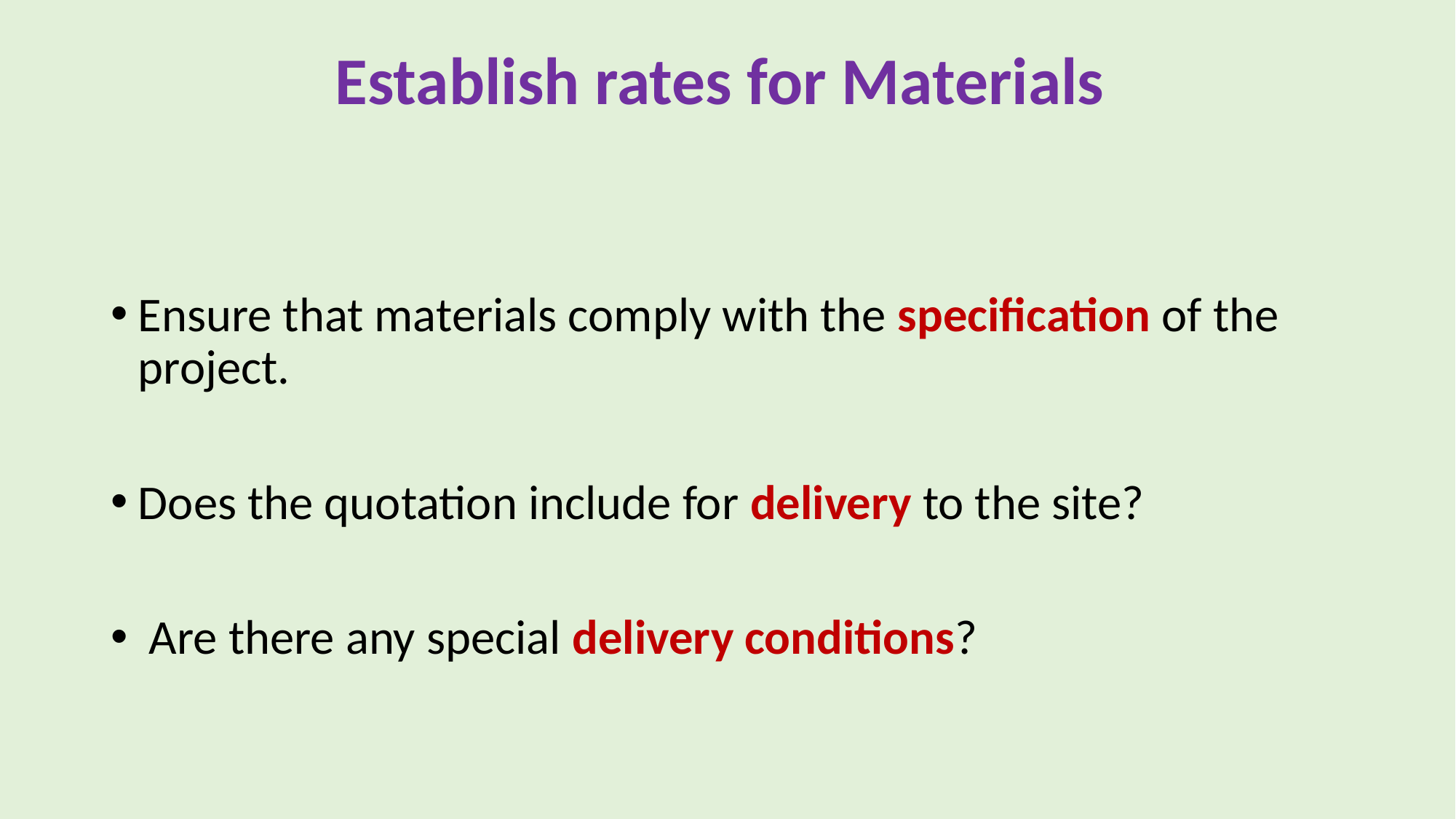

# Establish rates for Materials

Ensure that materials comply with the specification of the project.

Does the quotation include for delivery to the site?

 Are there any special delivery conditions?